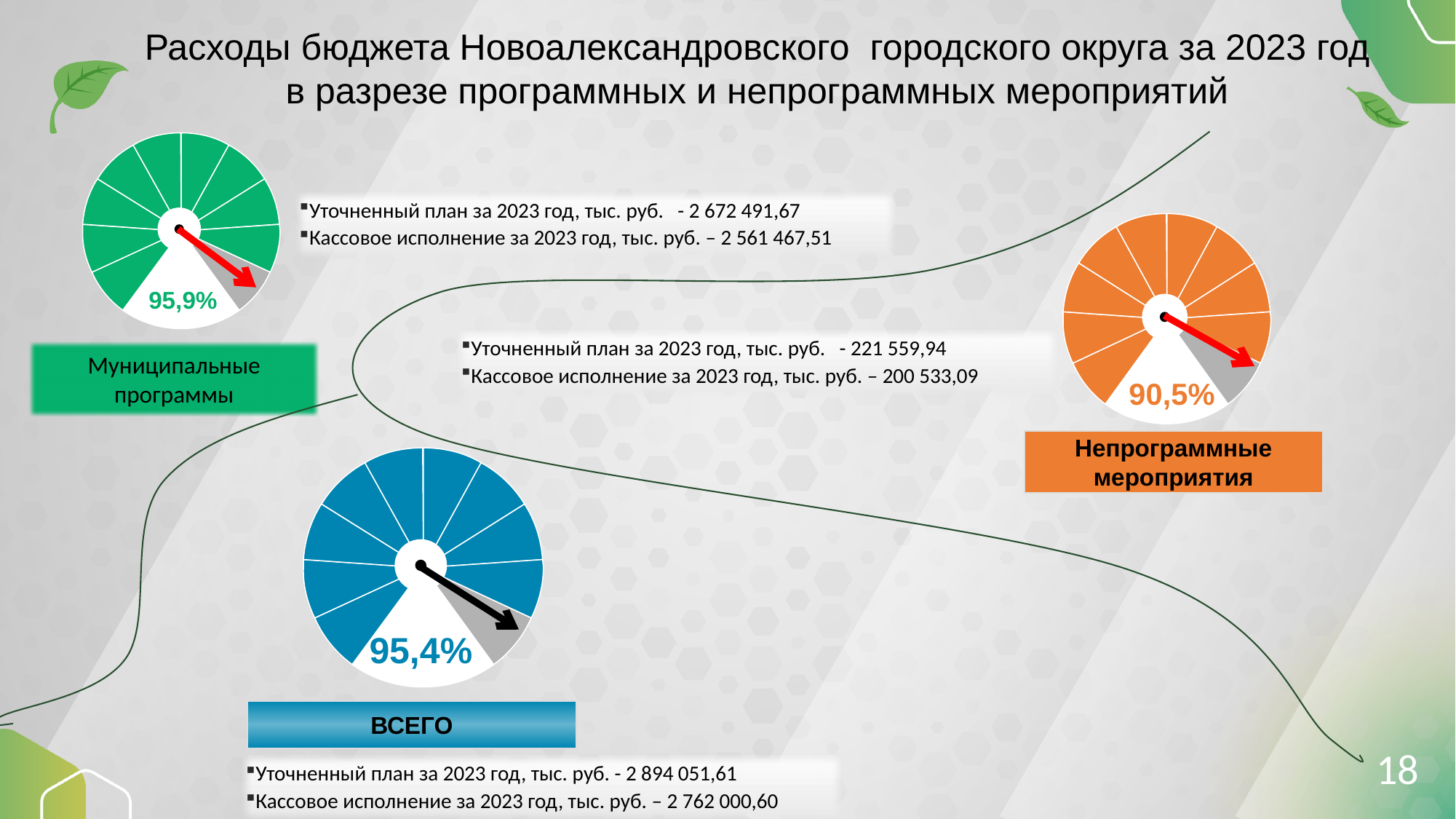

Расходы бюджета Новоалександровского  городского округа за 2023 год в разрезе программных и непрограммных мероприятий

95,9%

Уточненный план за 2023 год, тыс. руб.   - 2 672 491,67
Кассовое исполнение за 2023 год, тыс. руб. – 2 561 467,51

90,5%

Уточненный план за 2023 год, тыс. руб.   - 221 559,94
Кассовое исполнение за 2023 год, тыс. руб. – 200 533,09
Муниципальные программы

Непрограммные мероприятия

95,4%

ВСЕГО
18
Уточненный план за 2023 год, тыс. руб. - 2 894 051,61
Кассовое исполнение за 2023 год, тыс. руб. – 2 762 000,60